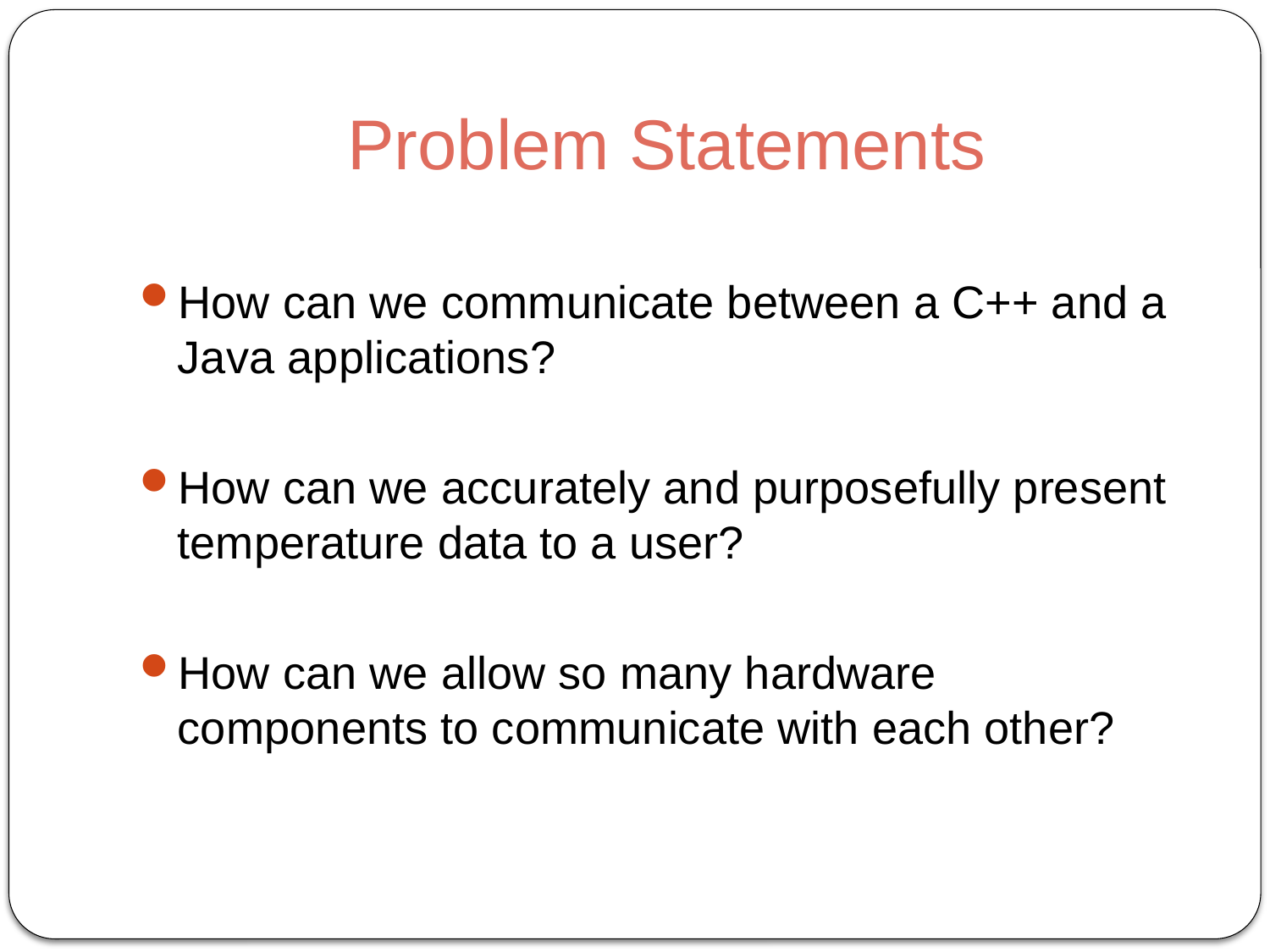

# Problem Statements

How can we communicate between a C++ and a Java applications?

How can we accurately and purposefully present temperature data to a user?

How can we allow so many hardware components to communicate with each other?